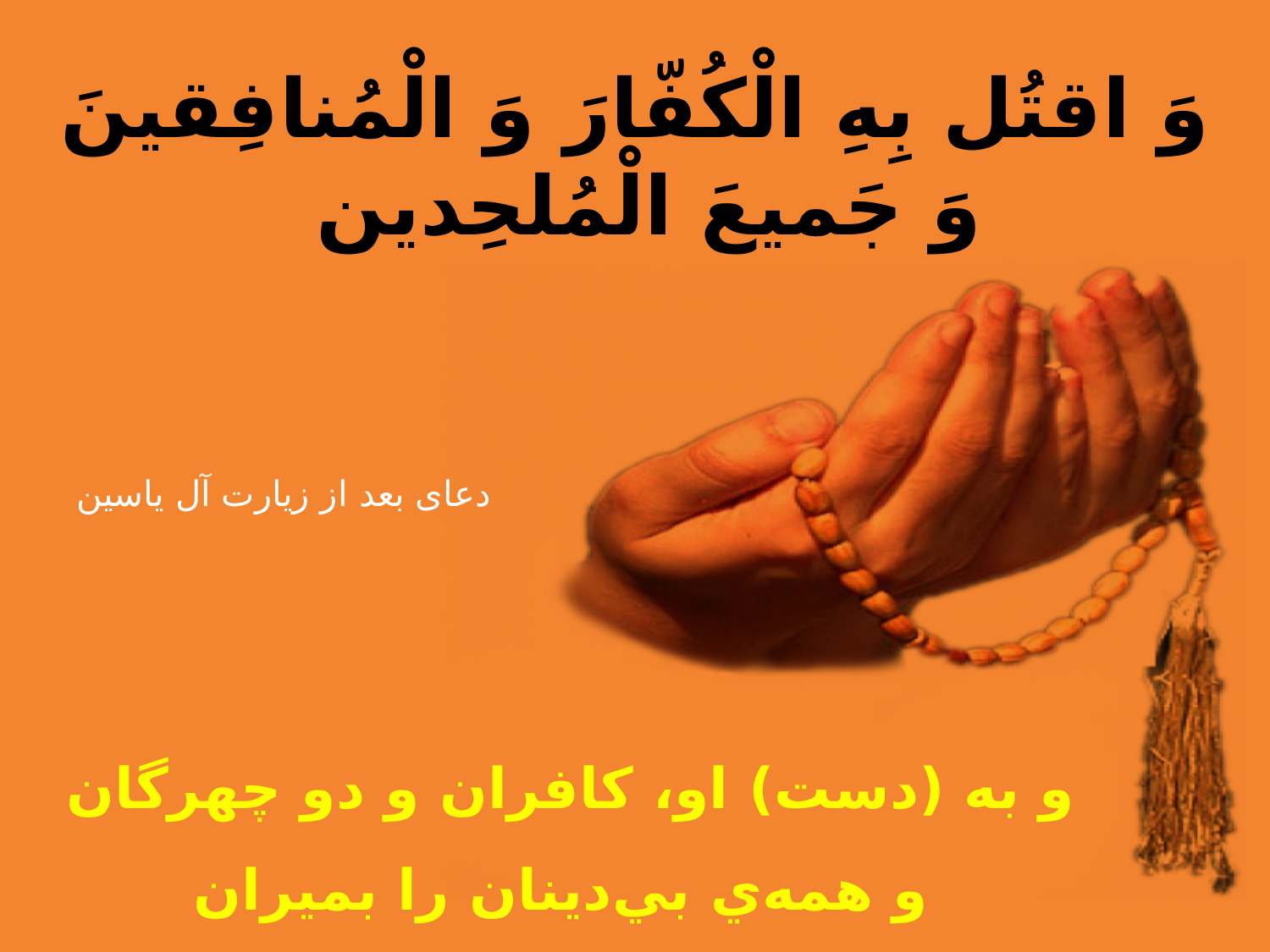

وَ اقتُل بِهِ الْكُفّارَ وَ الْمُنافِقينَ
وَ جَميعَ الْمُلحِدين
و به (دست) او، كافران و دو چهرگان
و همه‌ي بي‌دينان را بميران